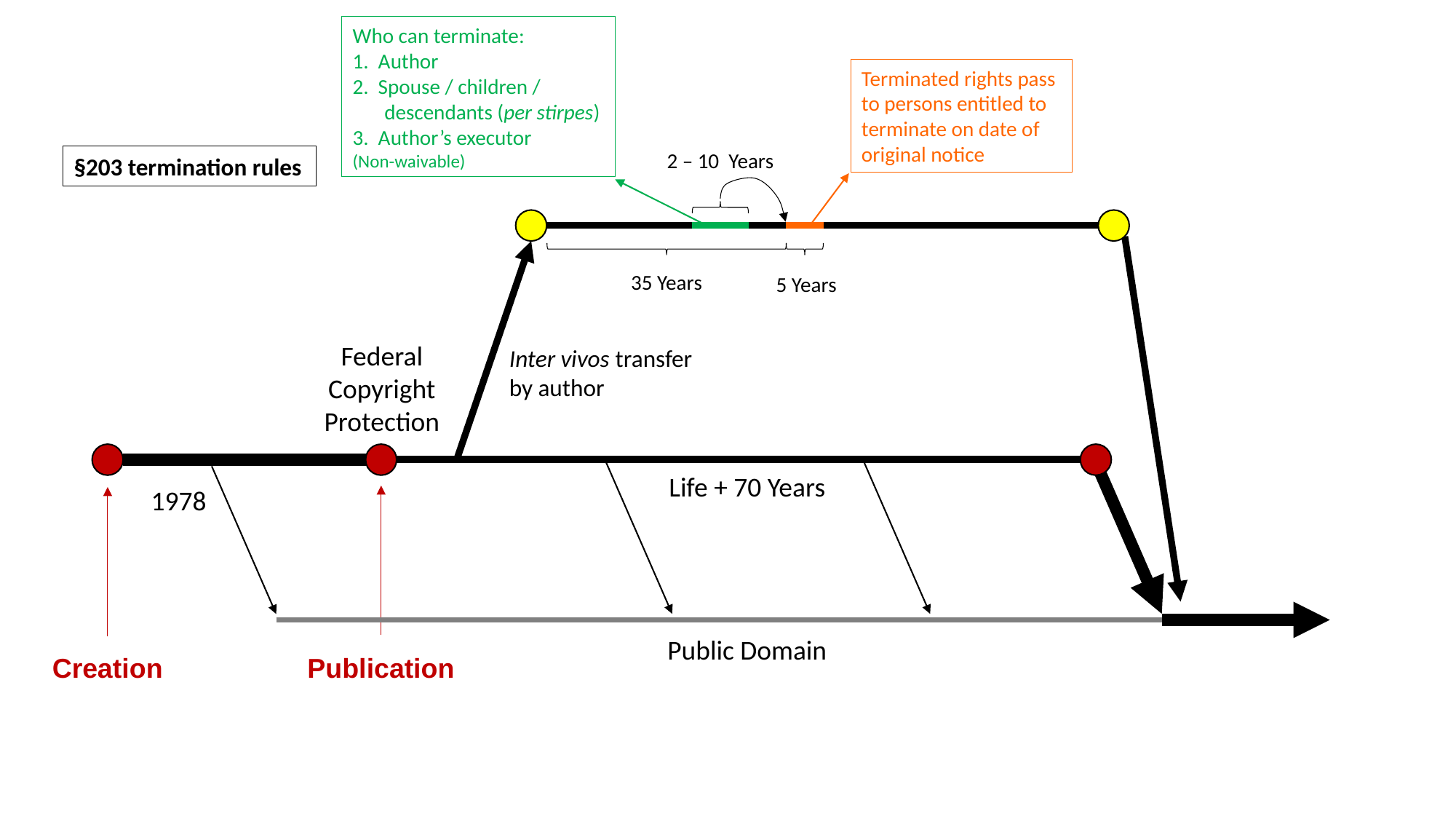

Who can terminate:
1.  Author
2.  Spouse / children / descendants (per stirpes)
3.  Author’s executor
(Non-waivable)
Terminated rights pass to persons entitled to terminate on date of original notice

2 – 10  Years
§203 termination rules

35 Years
5 Years
Federal Copyright Protection
Inter vivos transfer by author

Life + 70 Years
1978
Public Domain
Creation
Publication